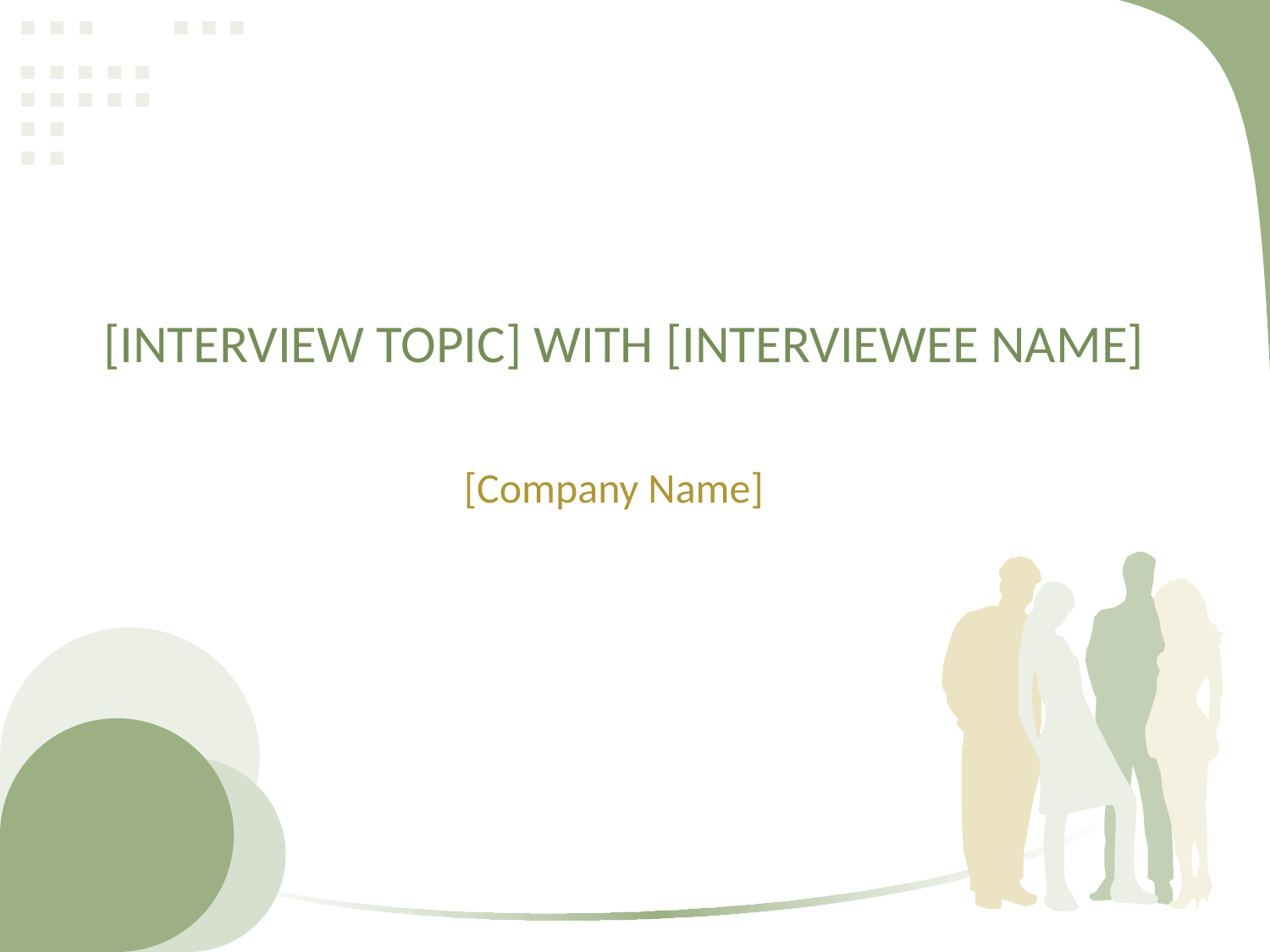

# [INTERVIEW TOPIC] WITH [INTERVIEWEE NAME]
[Company Name]